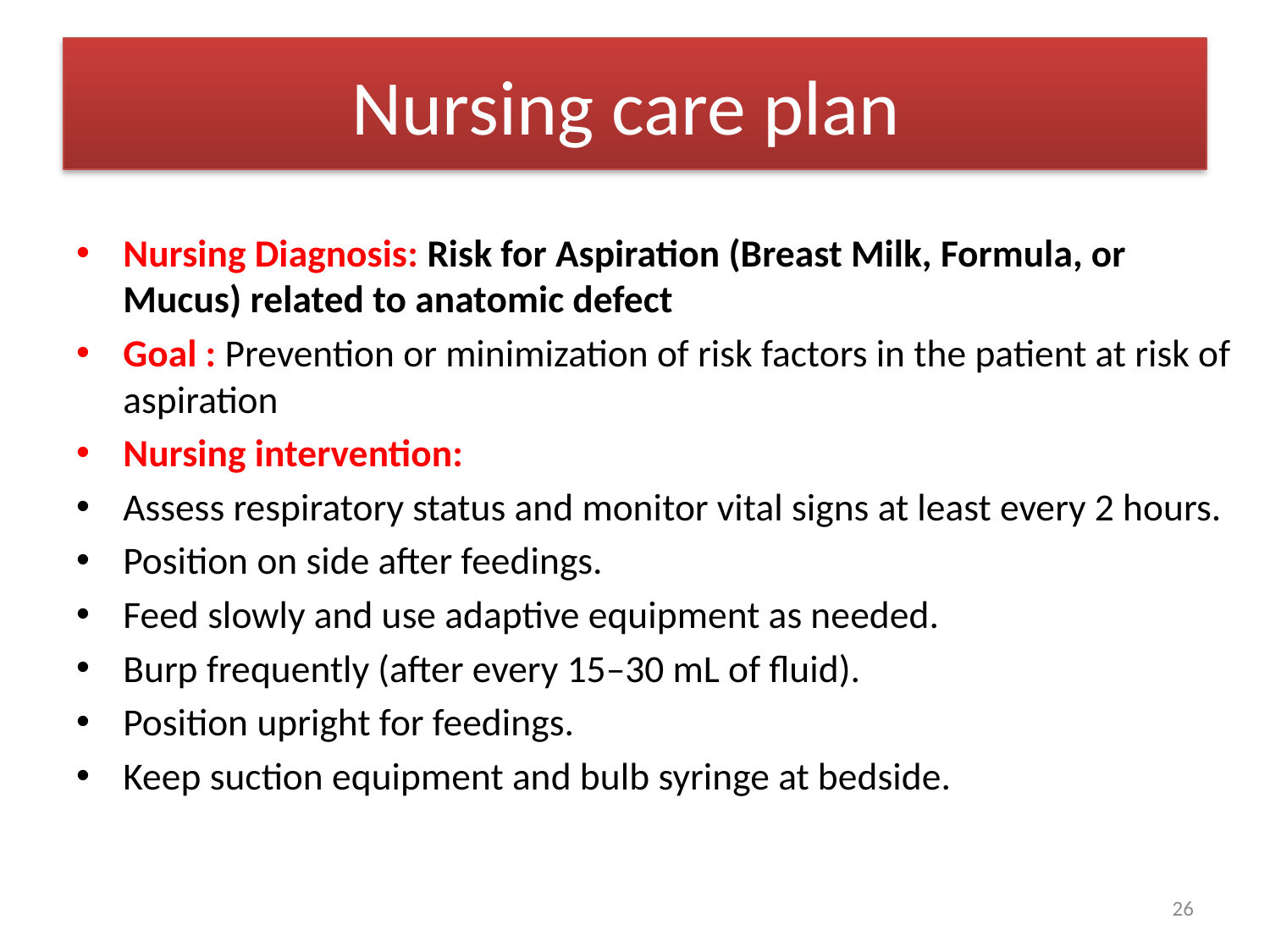

# Nursing care plan
Nursing Diagnosis: Risk for Aspiration (Breast Milk, Formula, or Mucus) related to anatomic defect
Goal : Prevention or minimization of risk factors in the patient at risk of aspiration
Nursing intervention:
Assess respiratory status and monitor vital signs at least every 2 hours.
Position on side after feedings.
Feed slowly and use adaptive equipment as needed.
Burp frequently (after every 15–30 mL of fluid).
Position upright for feedings.
Keep suction equipment and bulb syringe at bedside.

26